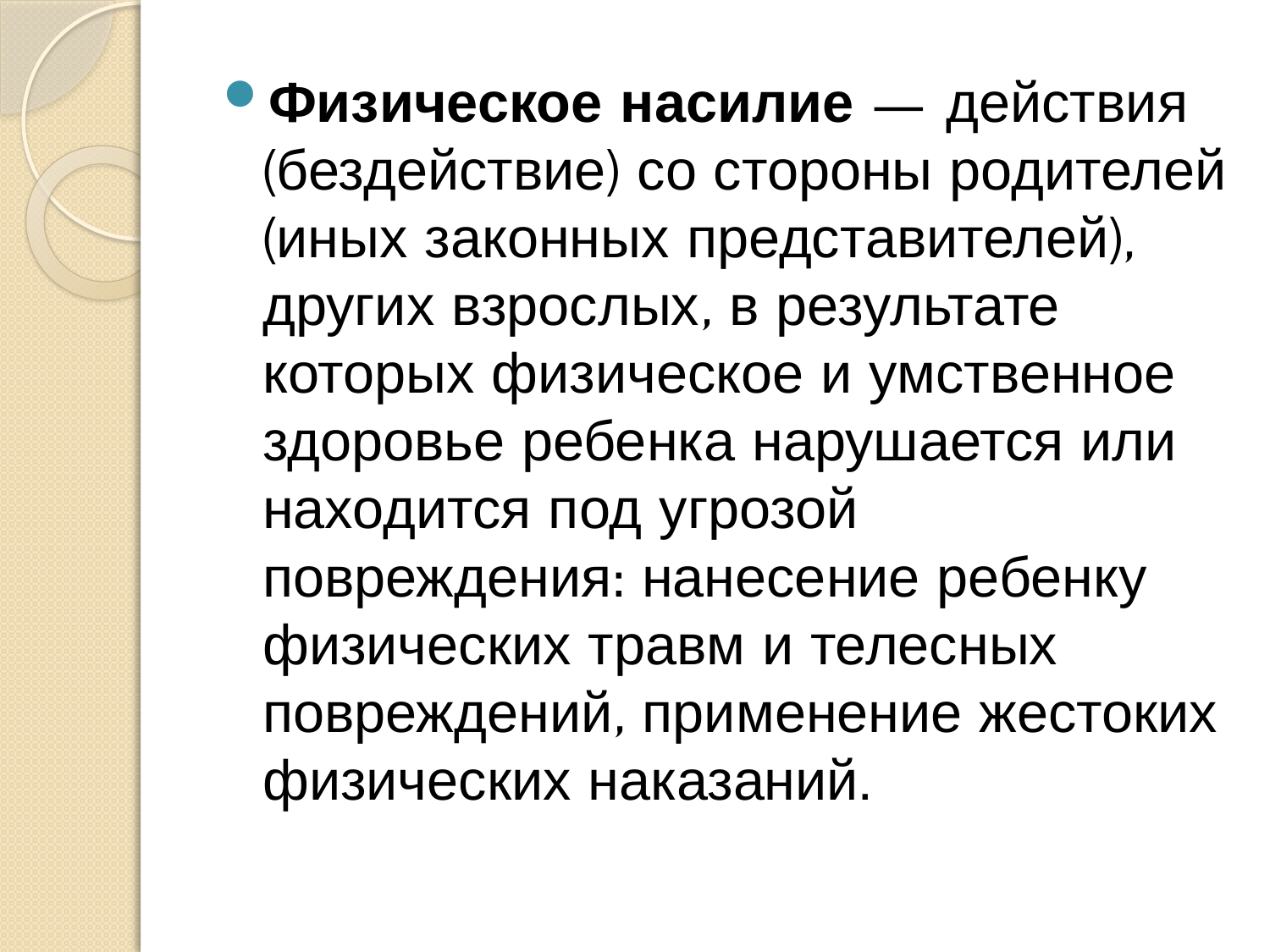

Физическое насилие — действия (бездействие) со стороны родителей (иных законных представителей), других взрослых, в результате которых физическое и умственное здоровье ребенка нарушается или находится под угрозой повреждения: нанесение ребенку физических травм и телесных повреждений, применение жестоких физических наказаний.